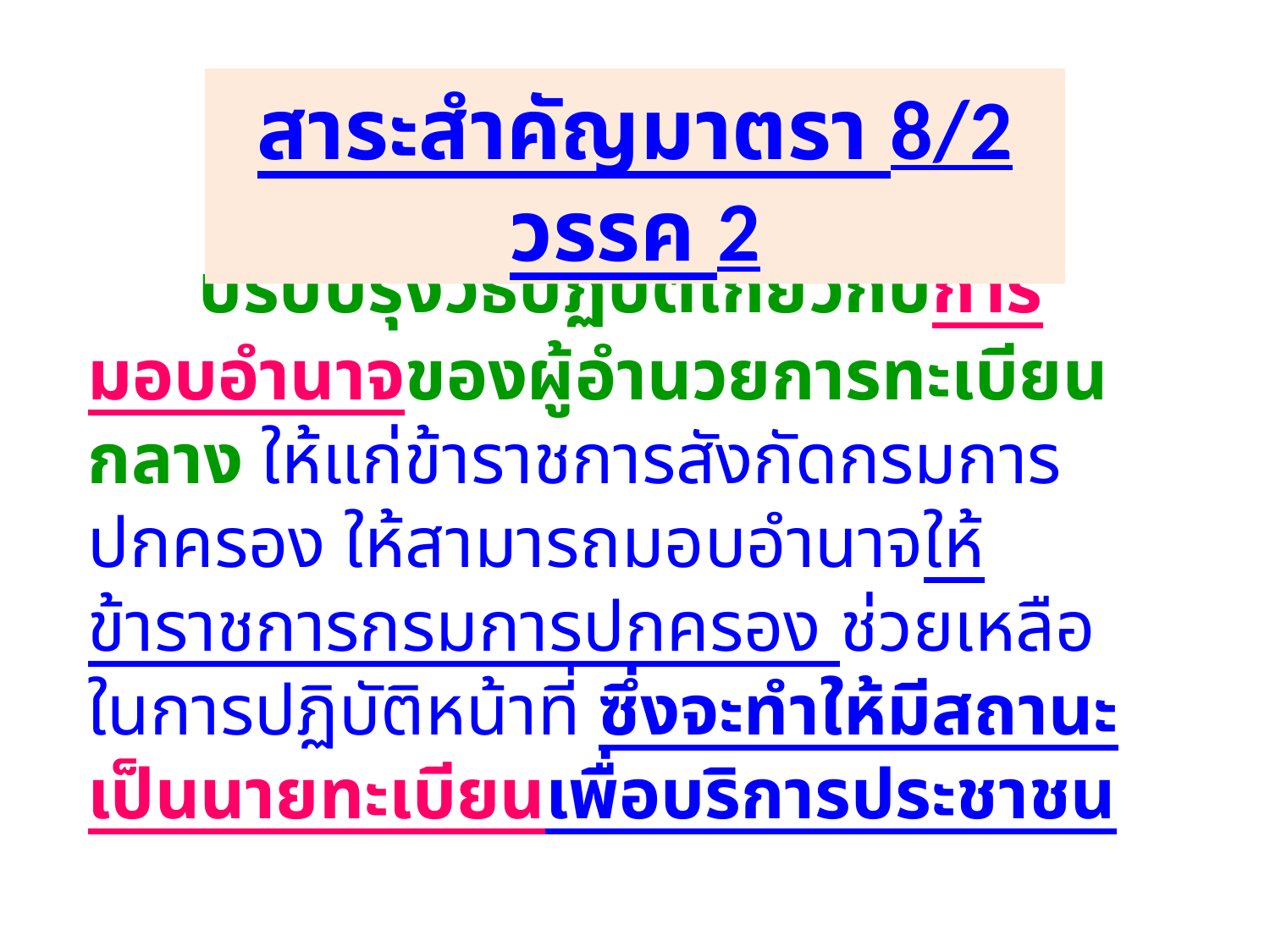

สาระสำคัญมาตรา 8/2 วรรค 2
# ปรับปรุงวิธีปฏิบัติเกี่ยวกับการมอบอำนาจของผู้อำนวยการทะเบียนกลาง ให้แก่ข้าราชการสังกัดกรมการปกครอง ให้สามารถมอบอำนาจให้ข้าราชการกรมการปกครอง ช่วยเหลือในการปฏิบัติหน้าที่ ซึ่งจะทำให้มีสถานะเป็นนายทะเบียนเพื่อบริการประชาชน